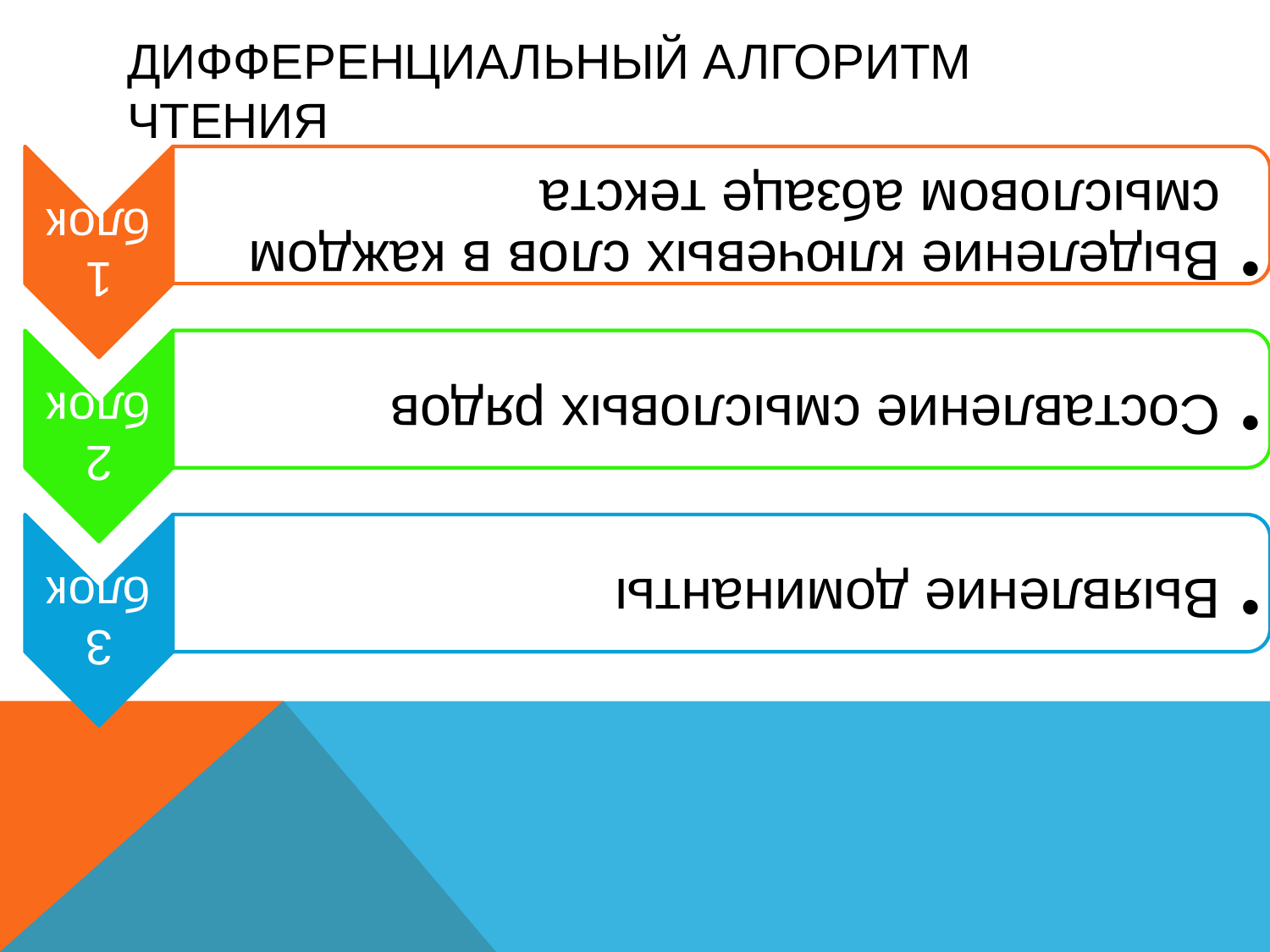

# дифференциальный алгоритм чтения
1 блок
Выделение ключевых слов в каждом смысловом абзаце текста
2 блок
Составление смысловых рядов
3 блок
Выявление доминанты